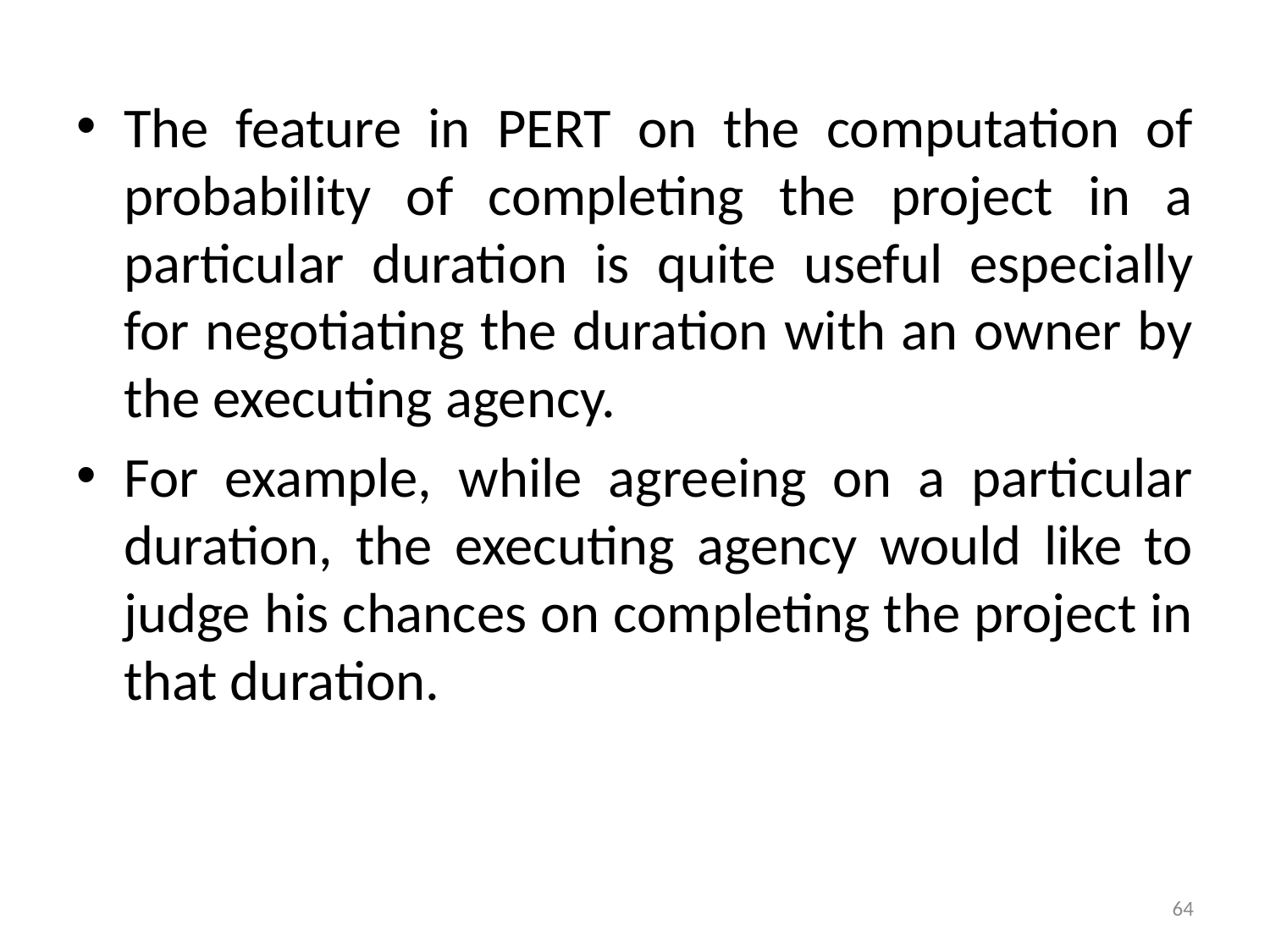

The feature in PERT on the computation of probability of completing the project in a particular duration is quite useful especially for negotiating the duration with an owner by the executing agency.
For example, while agreeing on a particular duration, the executing agency would like to judge his chances on completing the project in that duration.
64